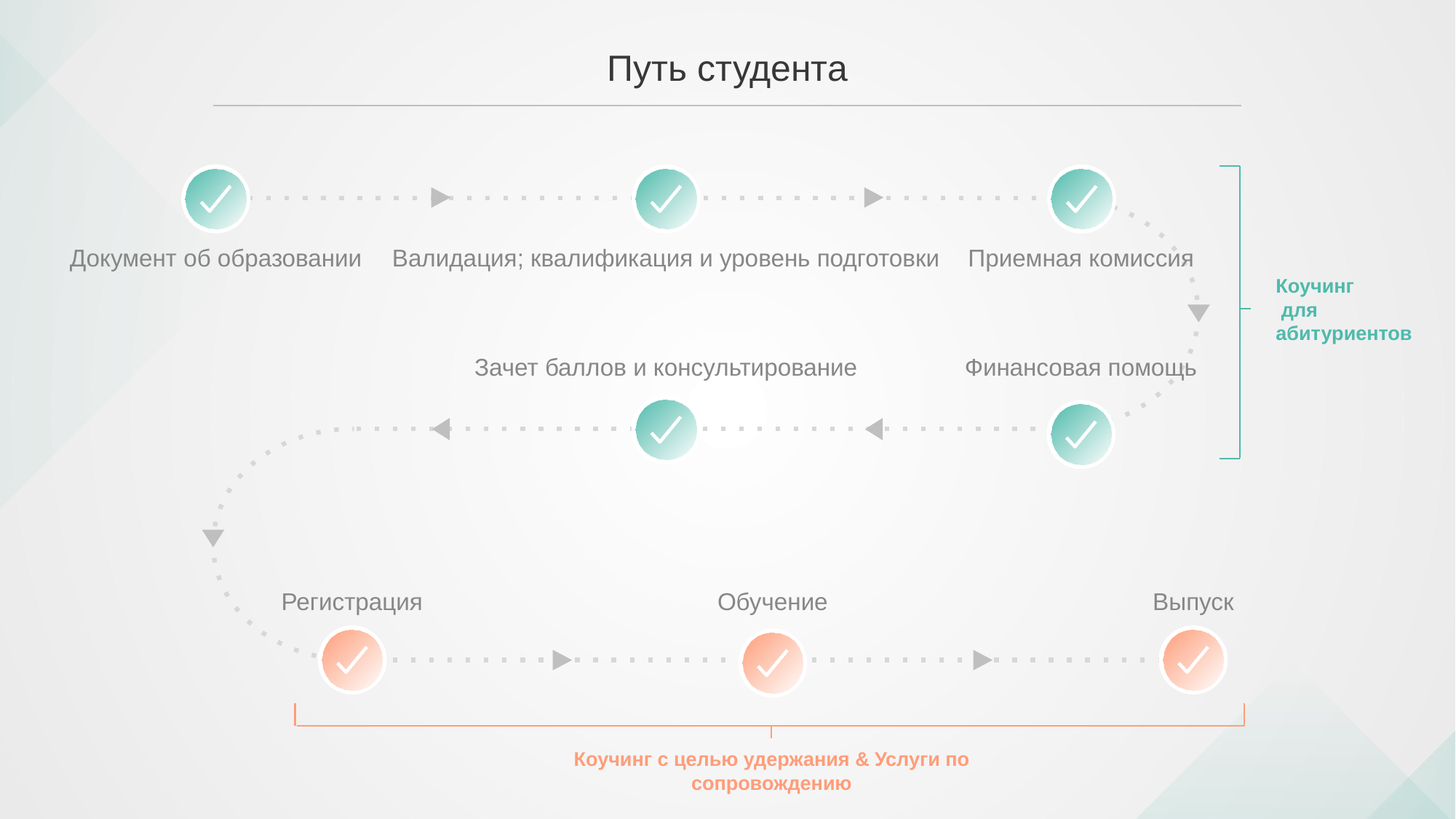

# Путь студента

Документ об образовании
Валидация; квалификация и уровень подготовки
Приемная комиссия
Коучинг
 для абитуриентов
Зачет баллов и консультирование
Финансовая помощь

Регистрация
Обучение
Выпуск

Коучинг с целью удержания & Услуги по сопровождению